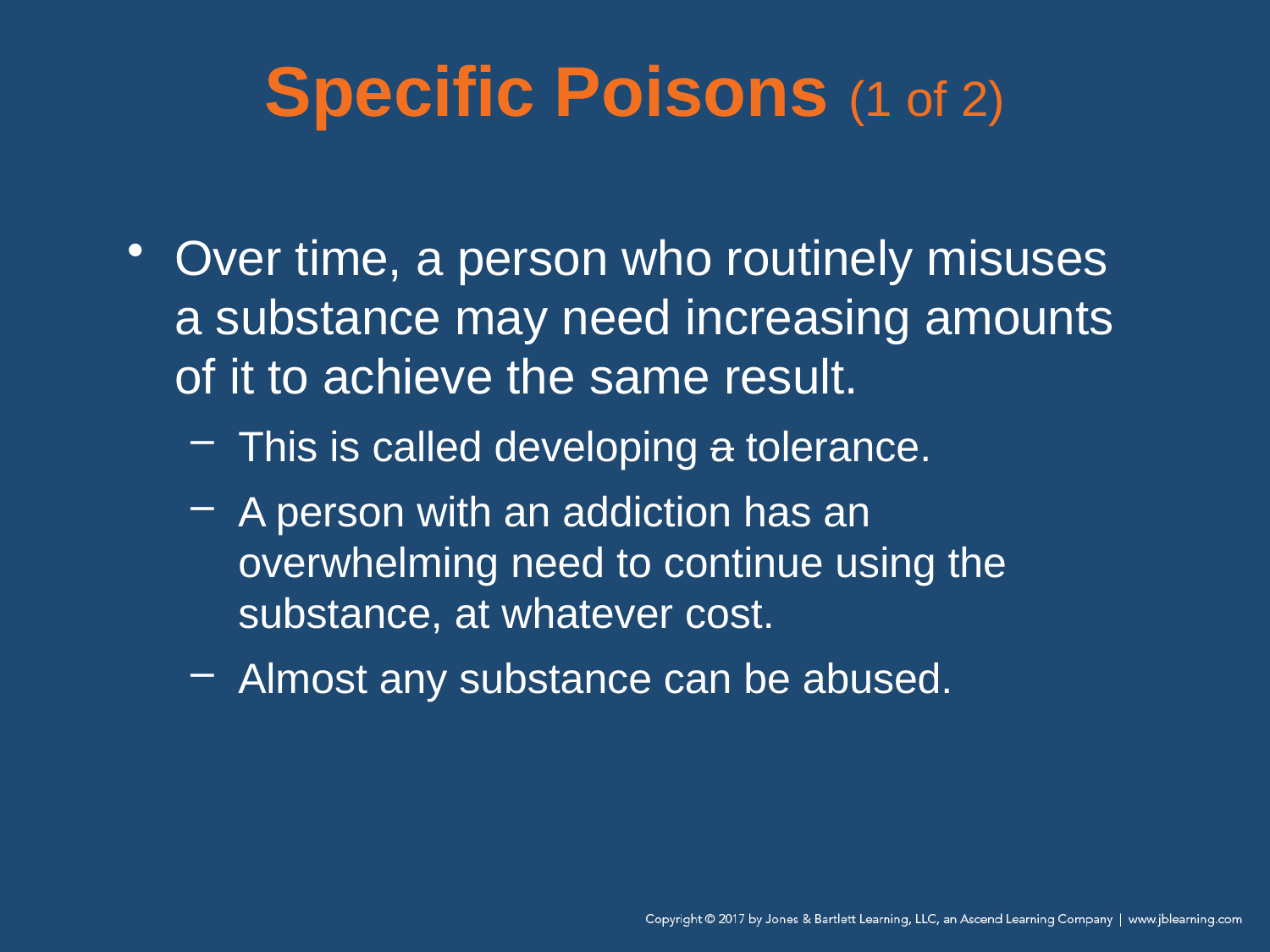

# Specific Poisons (1 of 2)
Over time, a person who routinely misuses a substance may need increasing amounts of it to achieve the same result.
This is called developing a tolerance.
A person with an addiction has an overwhelming need to continue using the substance, at whatever cost.
Almost any substance can be abused.